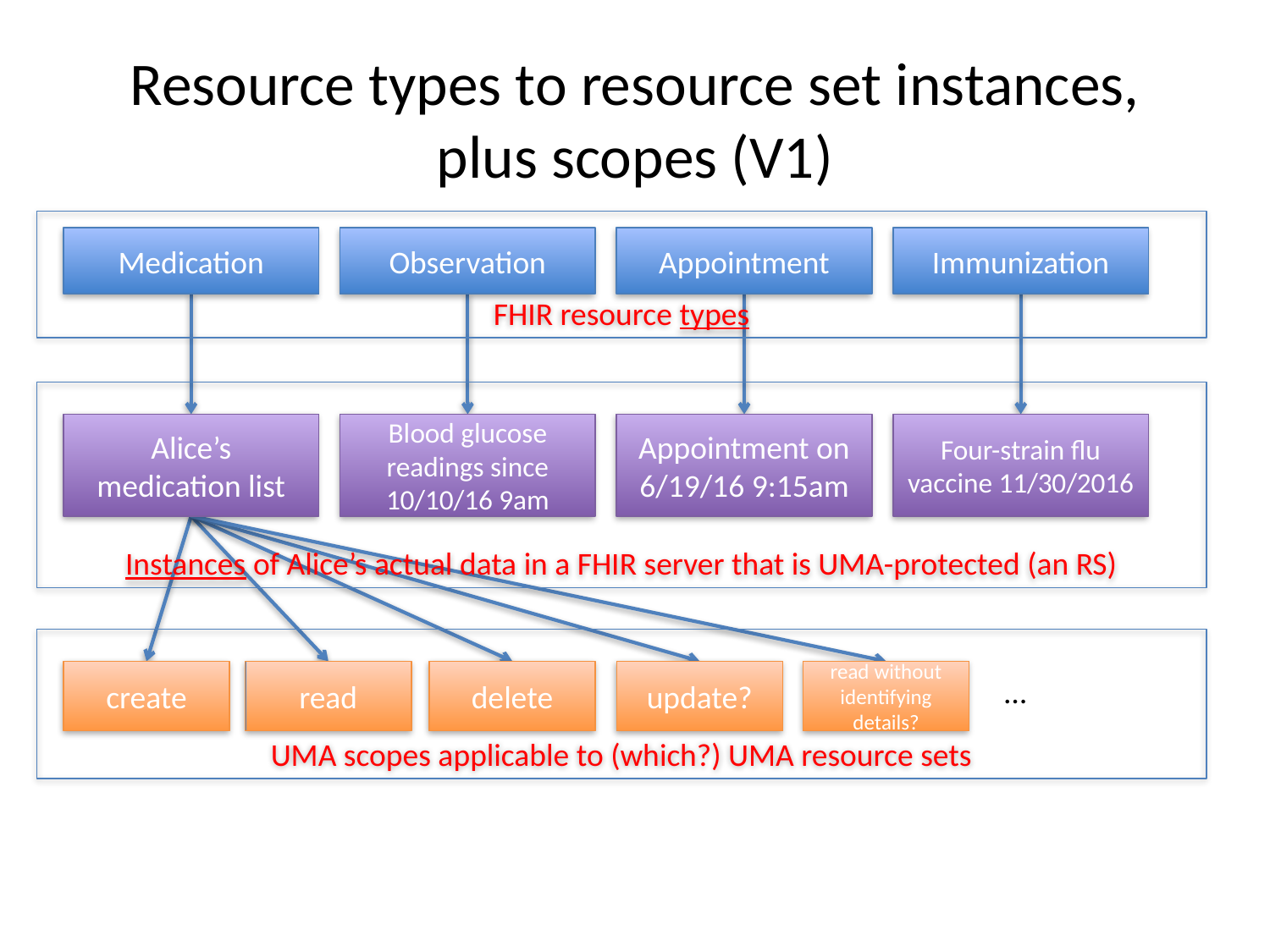

# Resource types to resource set instances, plus scopes (V1)
FHIR resource types
Medication
Observation
Appointment
Immunization
Instances of Alice’s actual data in a FHIR server that is UMA-protected (an RS)
Alice’s medication list
Blood glucose readings since 10/10/16 9am
Appointment on 6/19/16 9:15am
Four-strain flu vaccine 11/30/2016
UMA scopes applicable to (which?) UMA resource sets
create
read
delete
update?
read without identifying details?
…